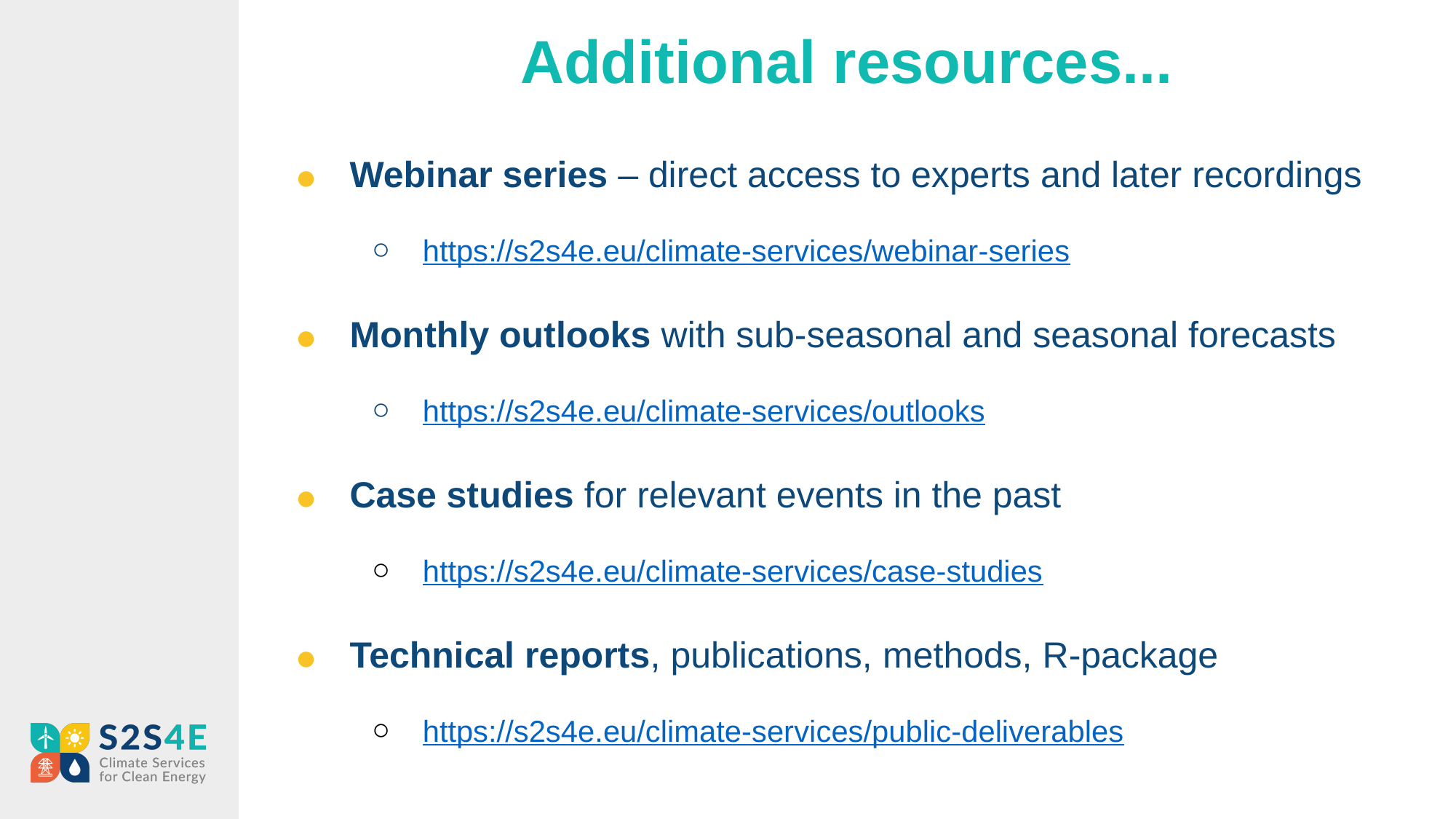

# Additional resources...
Webinar series – direct access to experts and later recordings
https://s2s4e.eu/climate-services/webinar-series
Monthly outlooks with sub-seasonal and seasonal forecasts
https://s2s4e.eu/climate-services/outlooks
Case studies for relevant events in the past
https://s2s4e.eu/climate-services/case-studies
Technical reports, publications, methods, R-package
https://s2s4e.eu/climate-services/public-deliverables